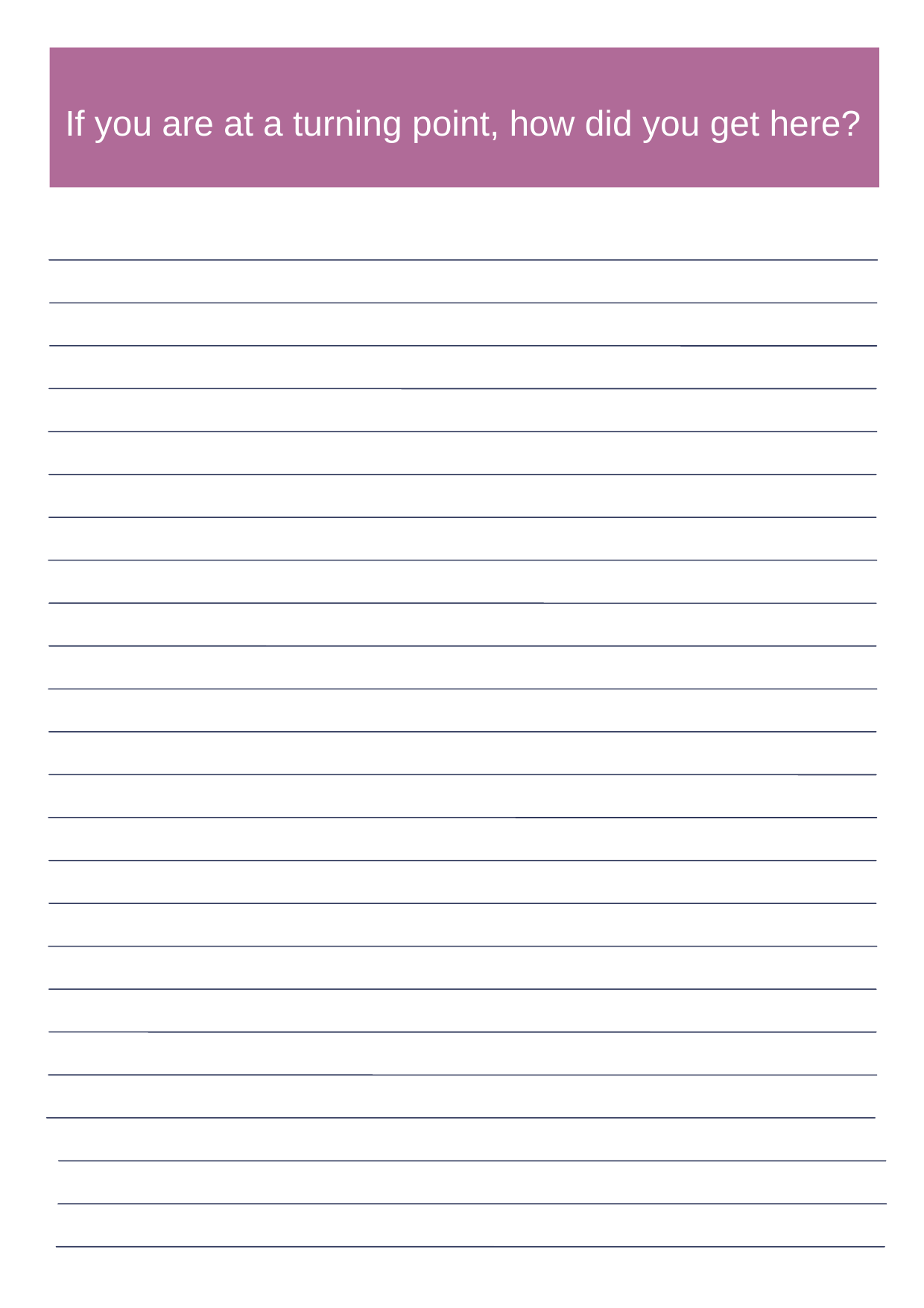

If you are at a turning point, how did you get here?